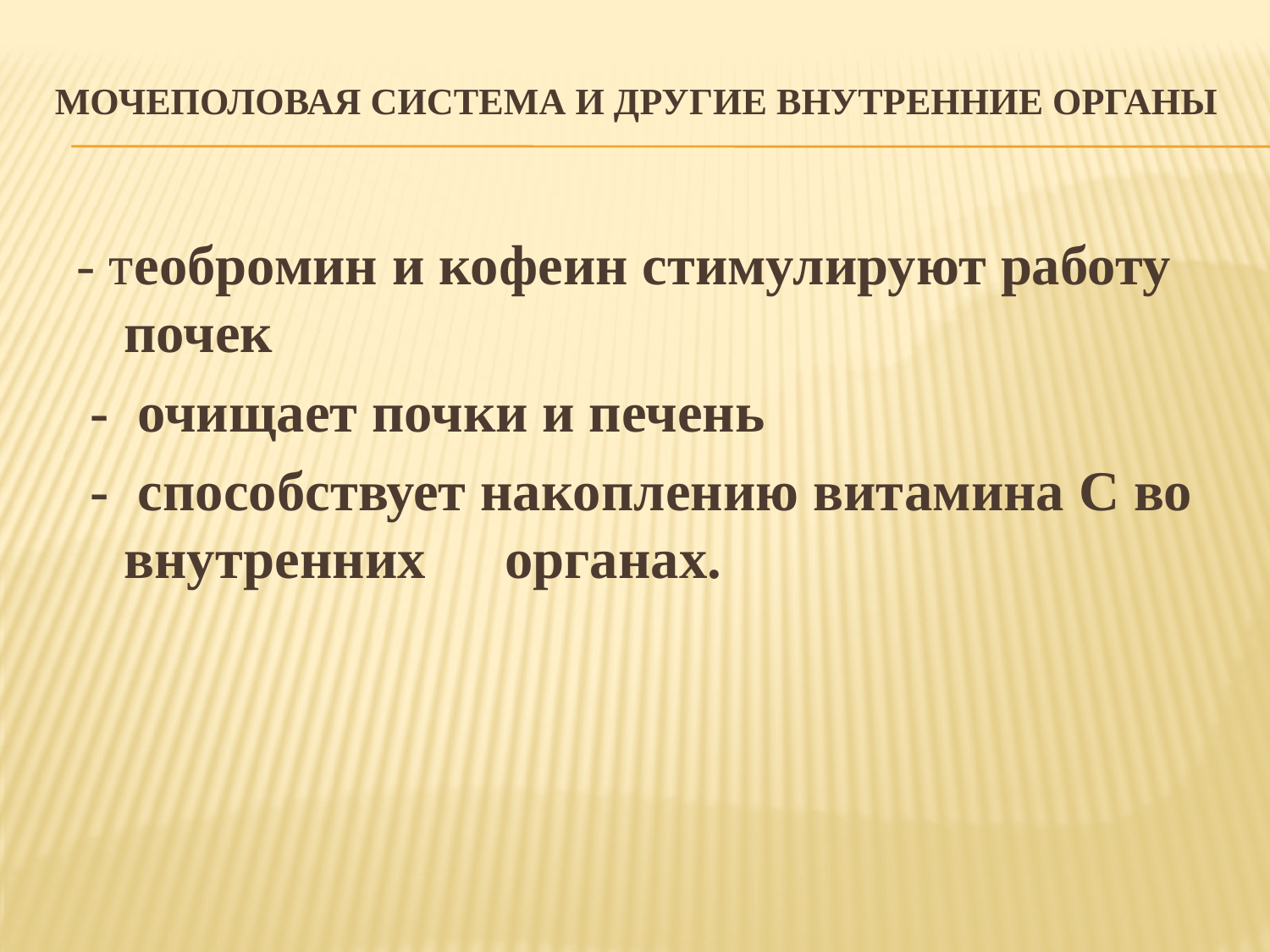

# Мочеполовая система и другие внутренние органы
- теобромин и кофеин стимулируют работу почек
 -  очищает почки и печень
 -  способствует накоплению витамина C во внутренних	органах.